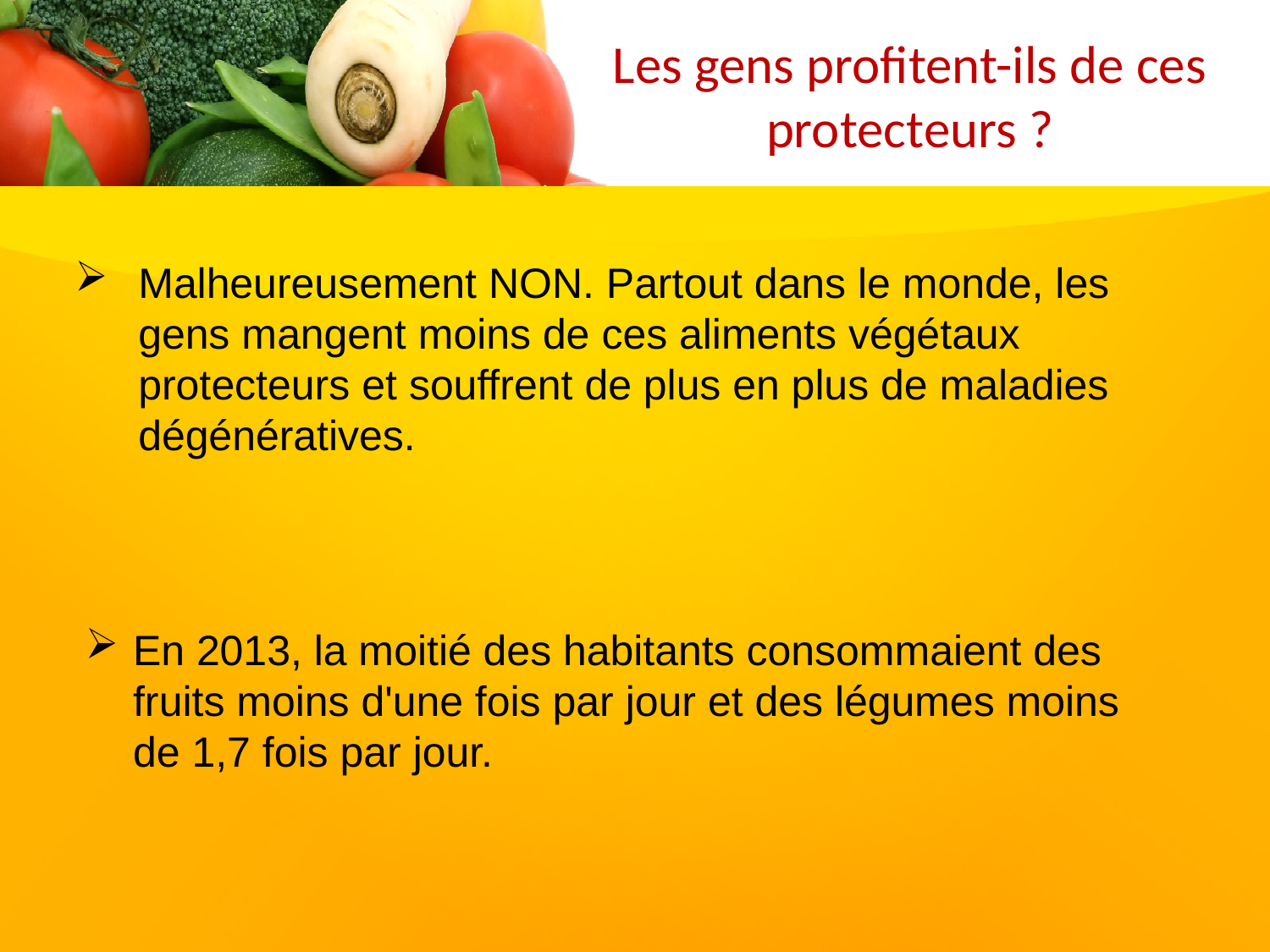

# Les gens profitent-ils de ces protecteurs ?
Malheureusement NON. Partout dans le monde, les gens mangent moins de ces aliments végétaux protecteurs et souffrent de plus en plus de maladies dégénératives.
En 2013, la moitié des habitants consommaient des fruits moins d'une fois par jour et des légumes moins de 1,7 fois par jour.